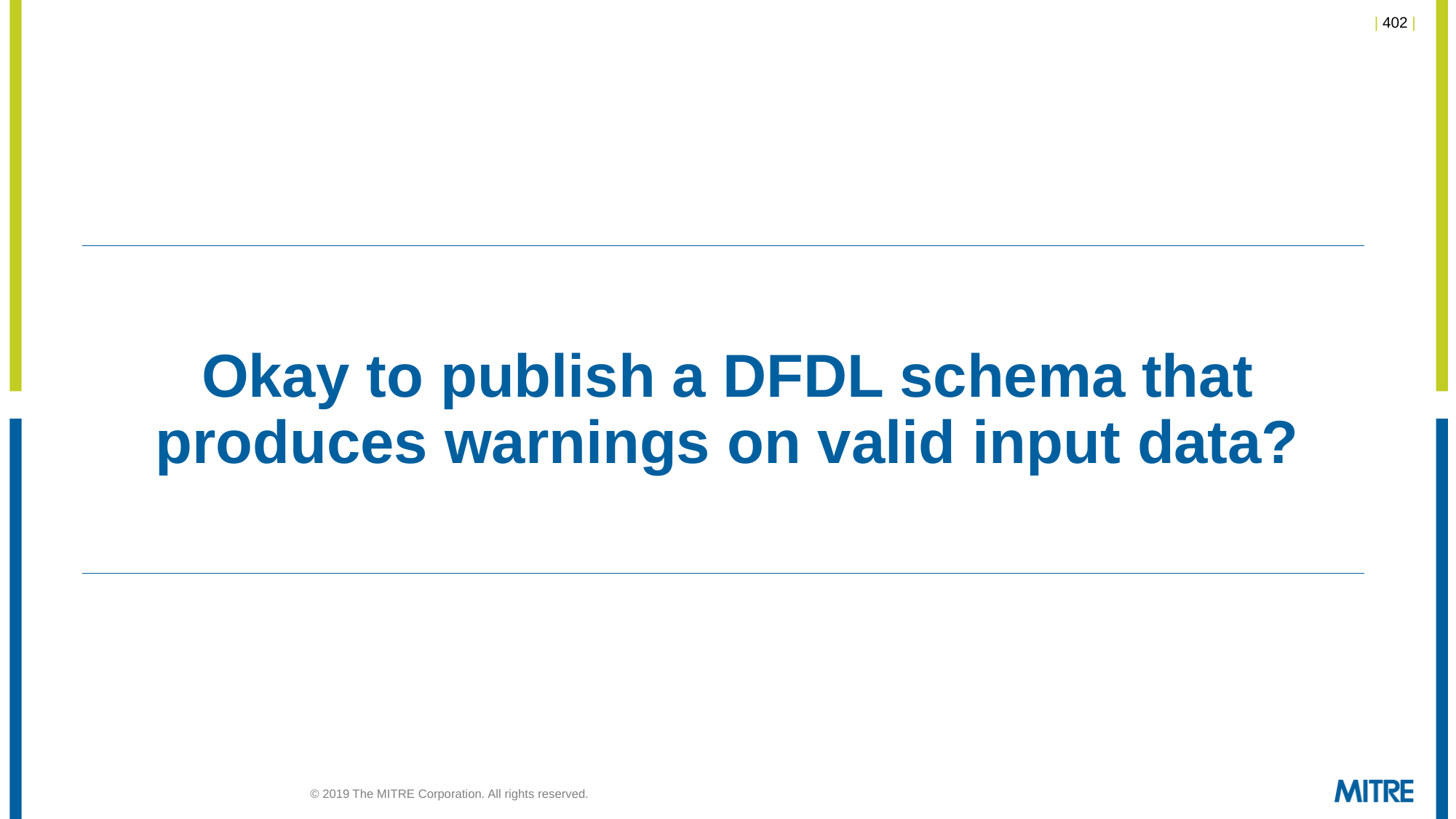

# Okay to publish a DFDL schema that produces warnings on valid input data?
© 2019 The MITRE Corporation. All rights reserved.